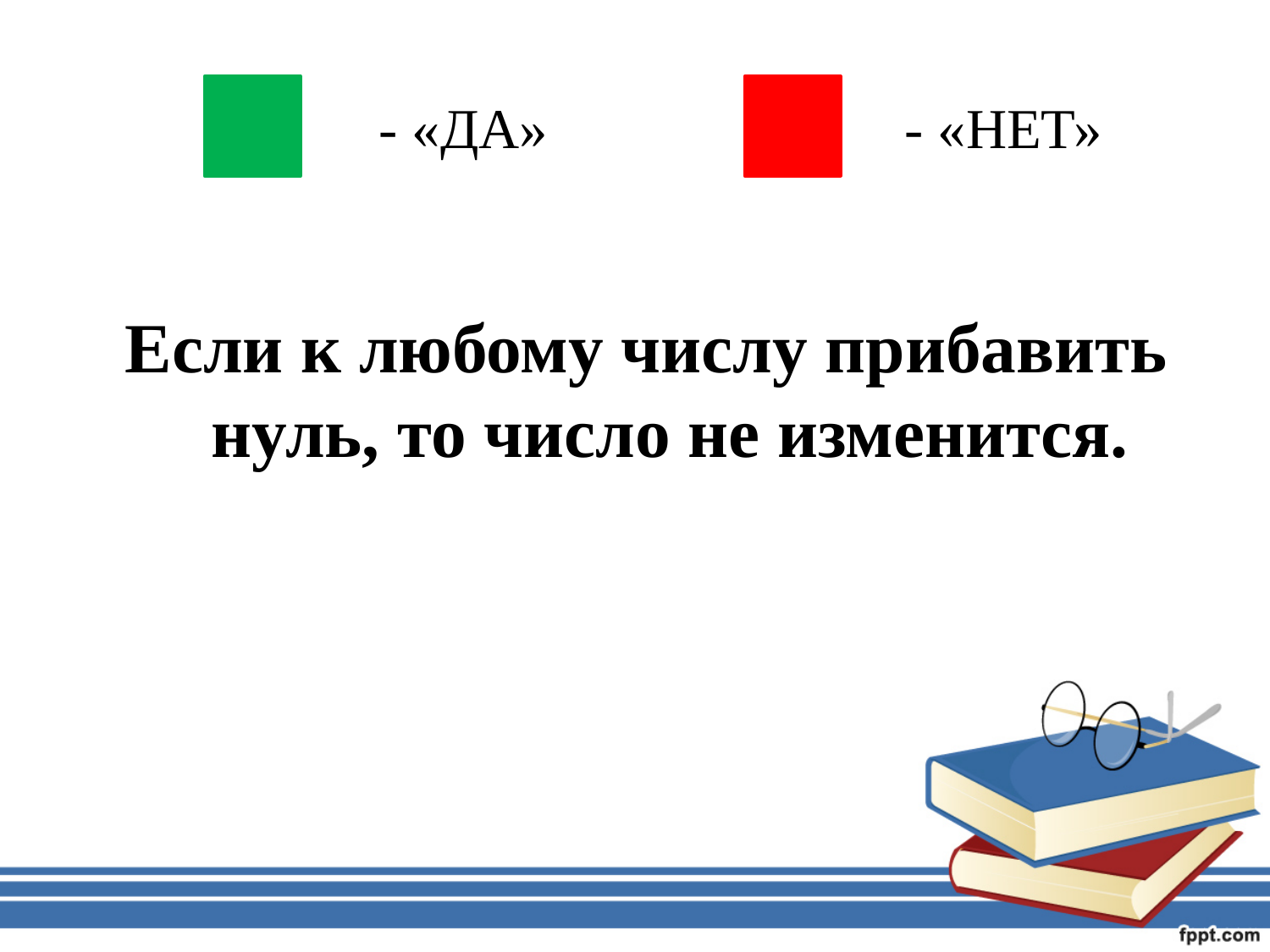

- «ДА»
- «НЕТ»
Если к любому числу прибавить нуль, то число не изменится.